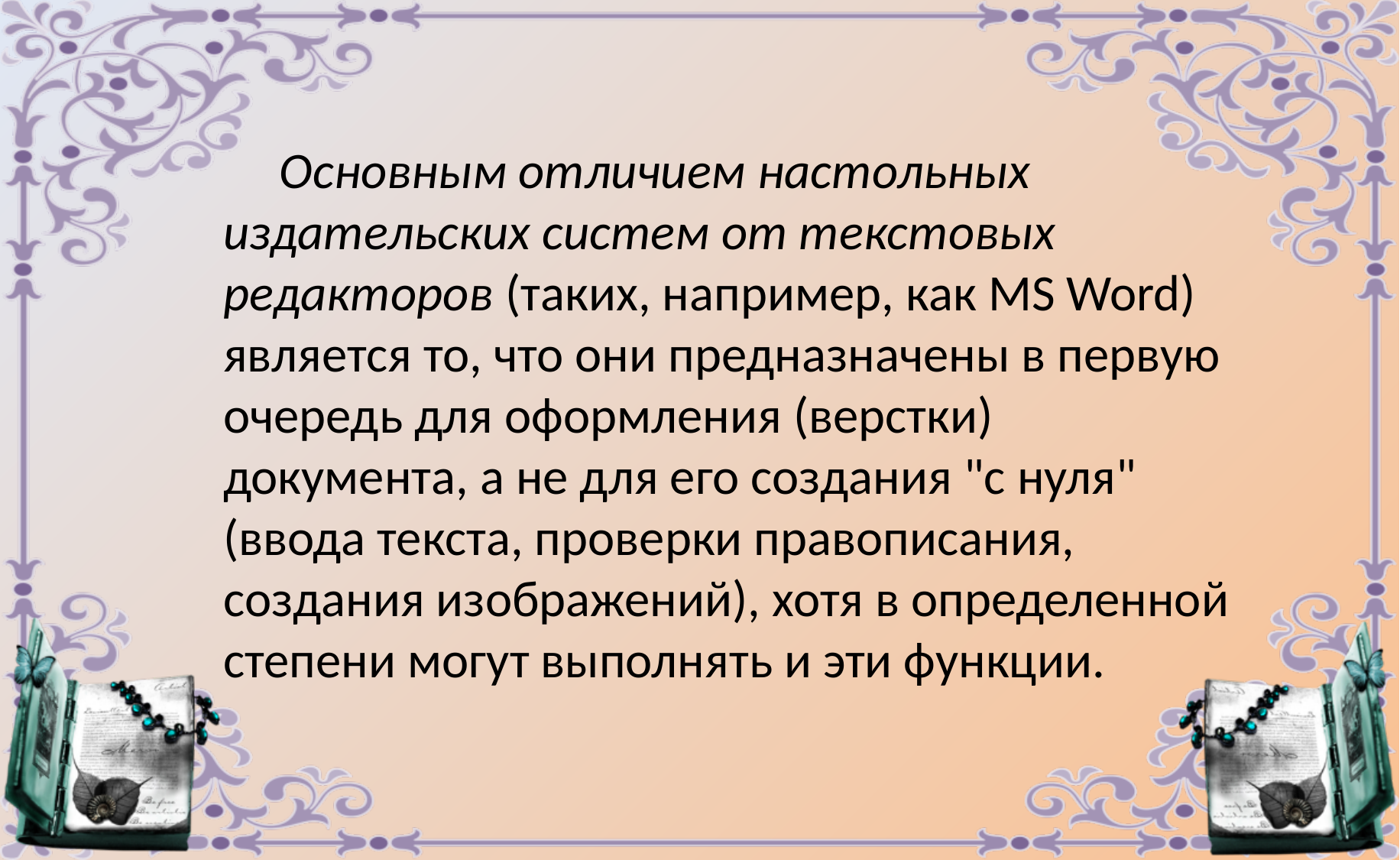

Основным отличием настольных издательских систем от текстовых редакторов (таких, например, как MS Word) является то, что они предназначены в первую очередь для оформления (верстки) документа, а не для его создания "с нуля" (ввода текста, проверки правописания, создания изображений), хотя в определенной степени могут выполнять и эти функции.